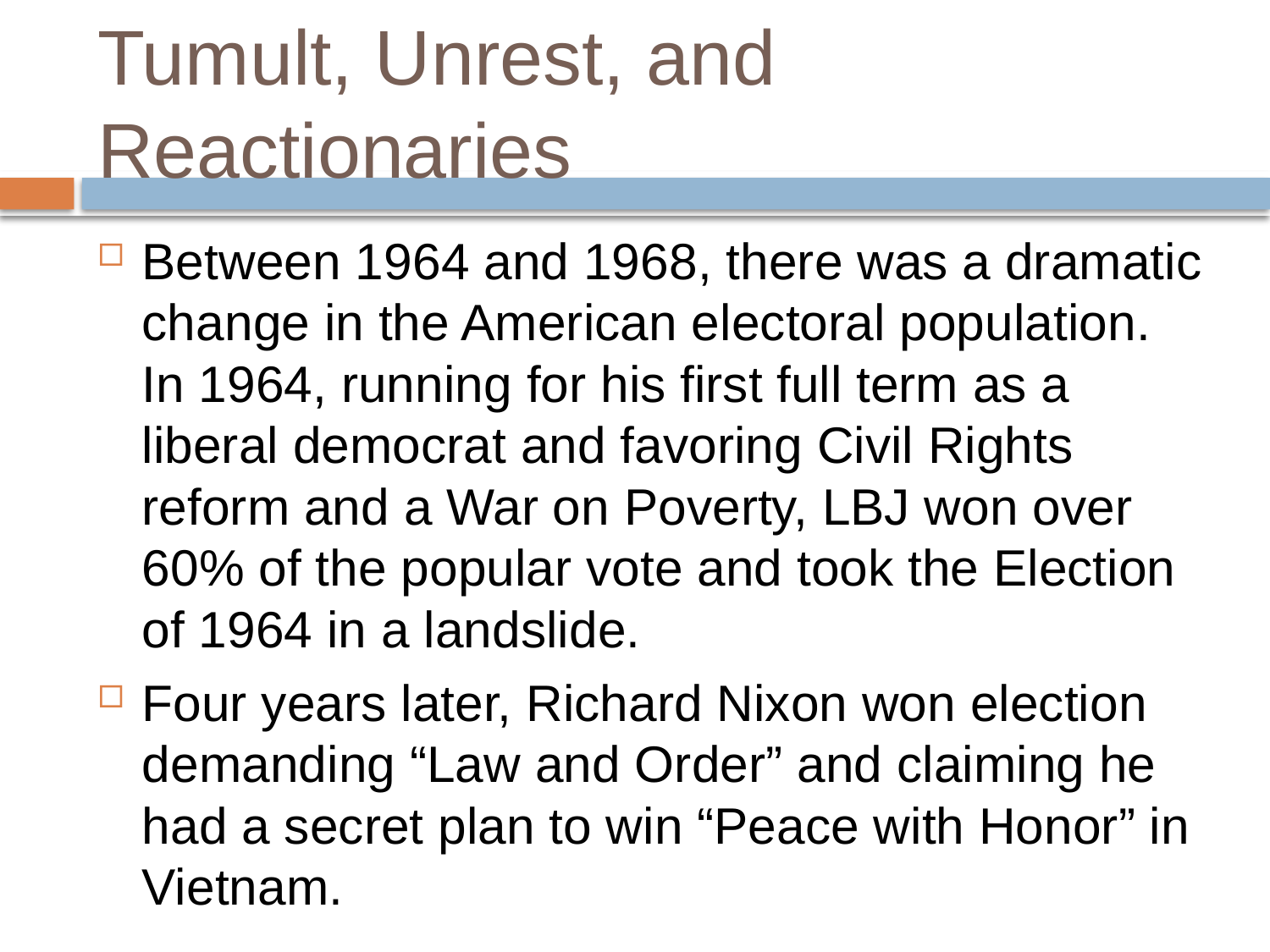

# Tumult, Unrest, and Reactionaries
Between 1964 and 1968, there was a dramatic change in the American electoral population.  In 1964, running for his first full term as a liberal democrat and favoring Civil Rights reform and a War on Poverty, LBJ won over 60% of the popular vote and took the Election of 1964 in a landslide.
Four years later, Richard Nixon won election demanding “Law and Order” and claiming he had a secret plan to win “Peace with Honor” in Vietnam.